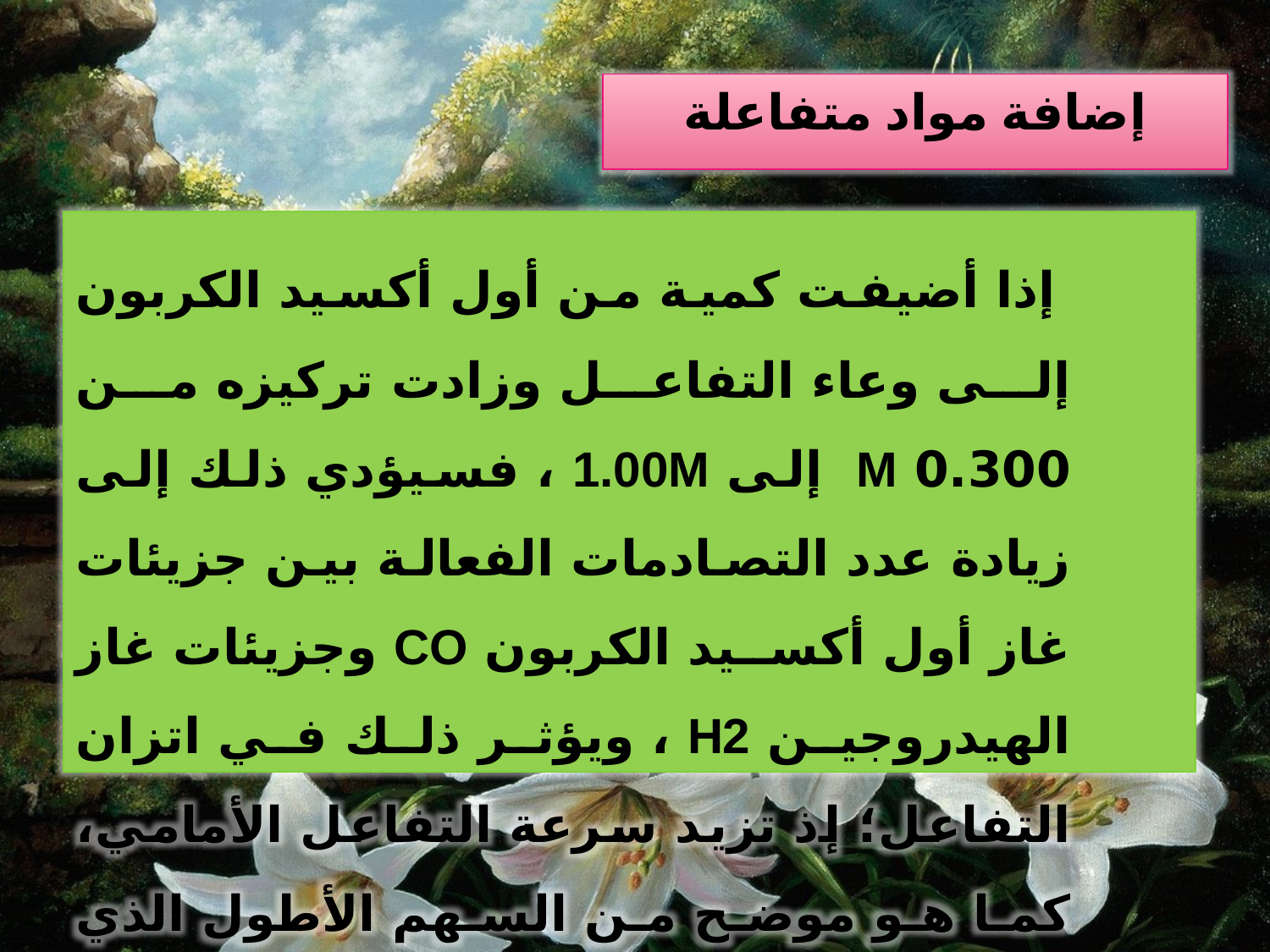

إضافة مواد متفاعلة
      إذا أضيفت كمية من أول أكسيد الكربون إلى وعاء التفاعل وزادت تركيزه من 0.300 M  إلى 1.00M ، فسيؤدي ذلك إلى زيادة عدد التصادمات الفعالة بين جزيئات غاز أول أكسيد الكربون CO وجزيئات غاز الهيدروجين H2 ، ويؤثر ذلك في اتزان التفاعل؛ إذ تزيد سرعة التفاعل الأمامي، كما هو موضح من السهم الأطول الذي يشير نحو اليمين في معادلة التفاعل .